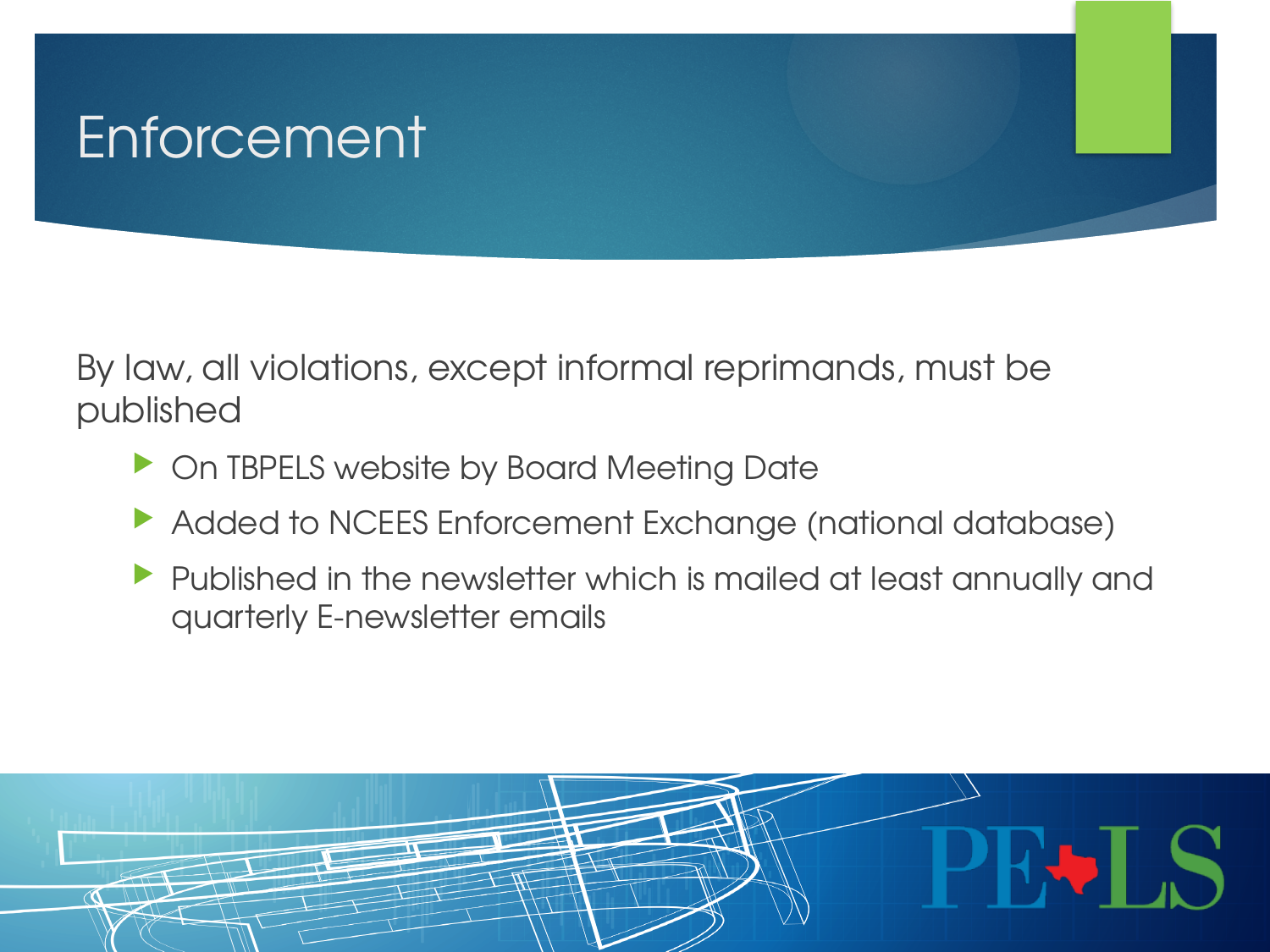

# Enforcement
By law, all violations, except informal reprimands, must be published
On TBPELS website by Board Meeting Date
Added to NCEES Enforcement Exchange (national database)
Published in the newsletter which is mailed at least annually and quarterly E-newsletter emails